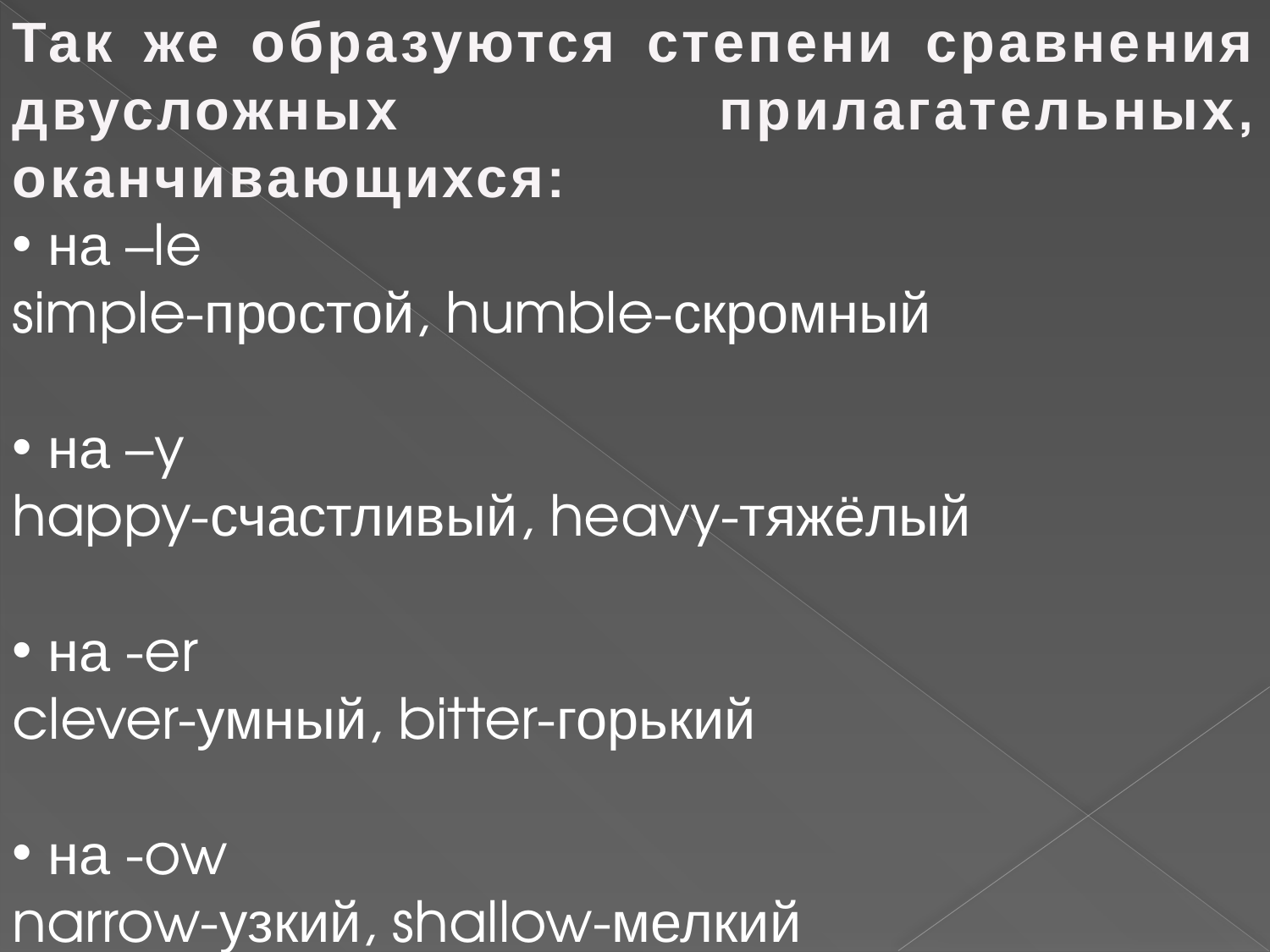

Так же образуются степени сравнения двусложных прилагательных, оканчивающихся:
 на –le
simple-простой, humble-скромный

 на –y
happy-счастливый, heavy-тяжёлый

 на -er
clever-умный, bitter-горький

 на -ow
narrow-узкий, shallow-мелкий